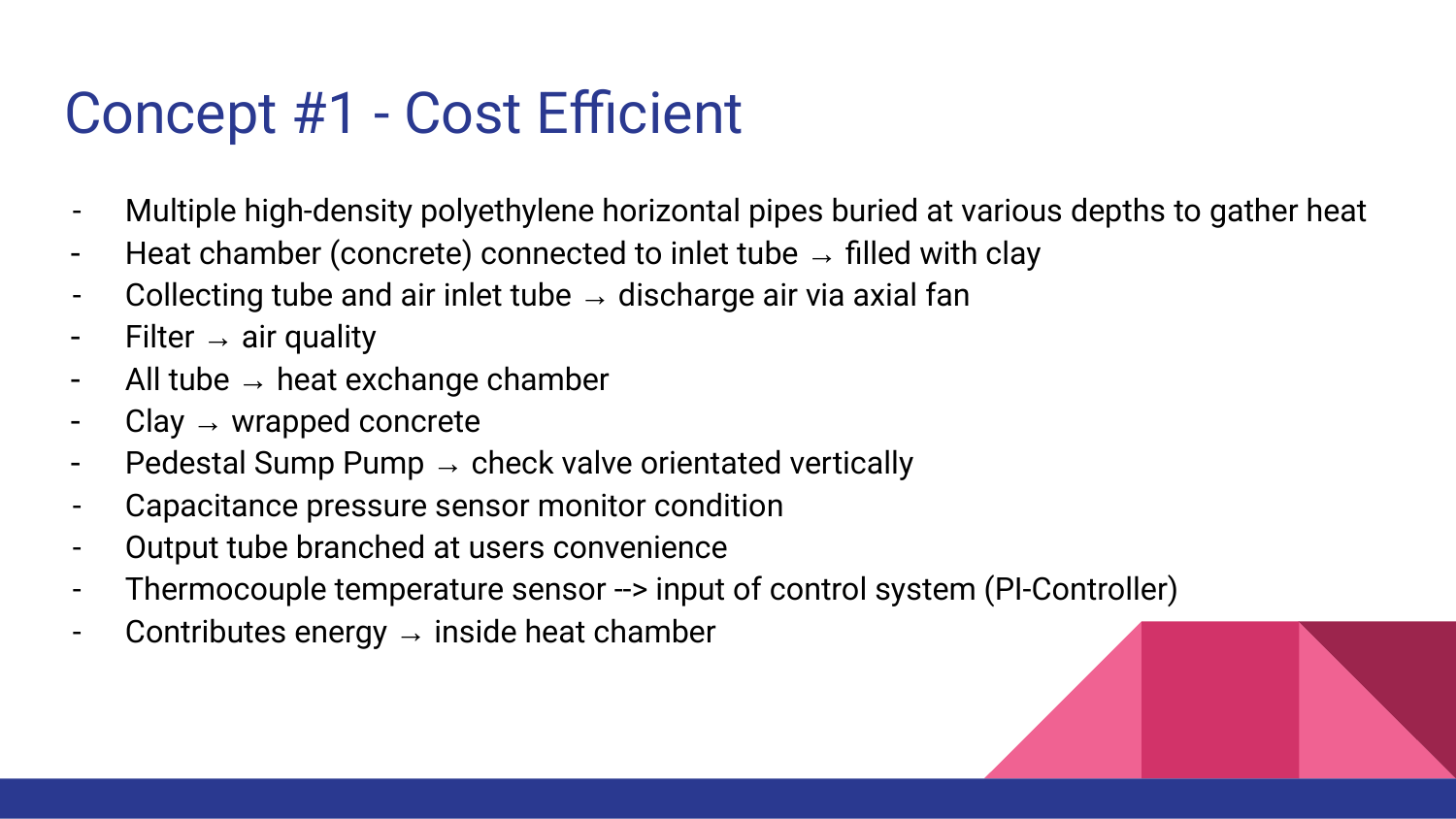

# Concept #1 - Cost Efficient
Multiple high-density polyethylene horizontal pipes buried at various depths to gather heat
Heat chamber (concrete) connected to inlet tube → filled with clay
Collecting tube and air inlet tube → discharge air via axial fan
Filter → air quality
All tube → heat exchange chamber
Clay → wrapped concrete
Pedestal Sump Pump → check valve orientated vertically
Capacitance pressure sensor monitor condition
Output tube branched at users convenience
Thermocouple temperature sensor --> input of control system (PI-Controller)
Contributes energy → inside heat chamber